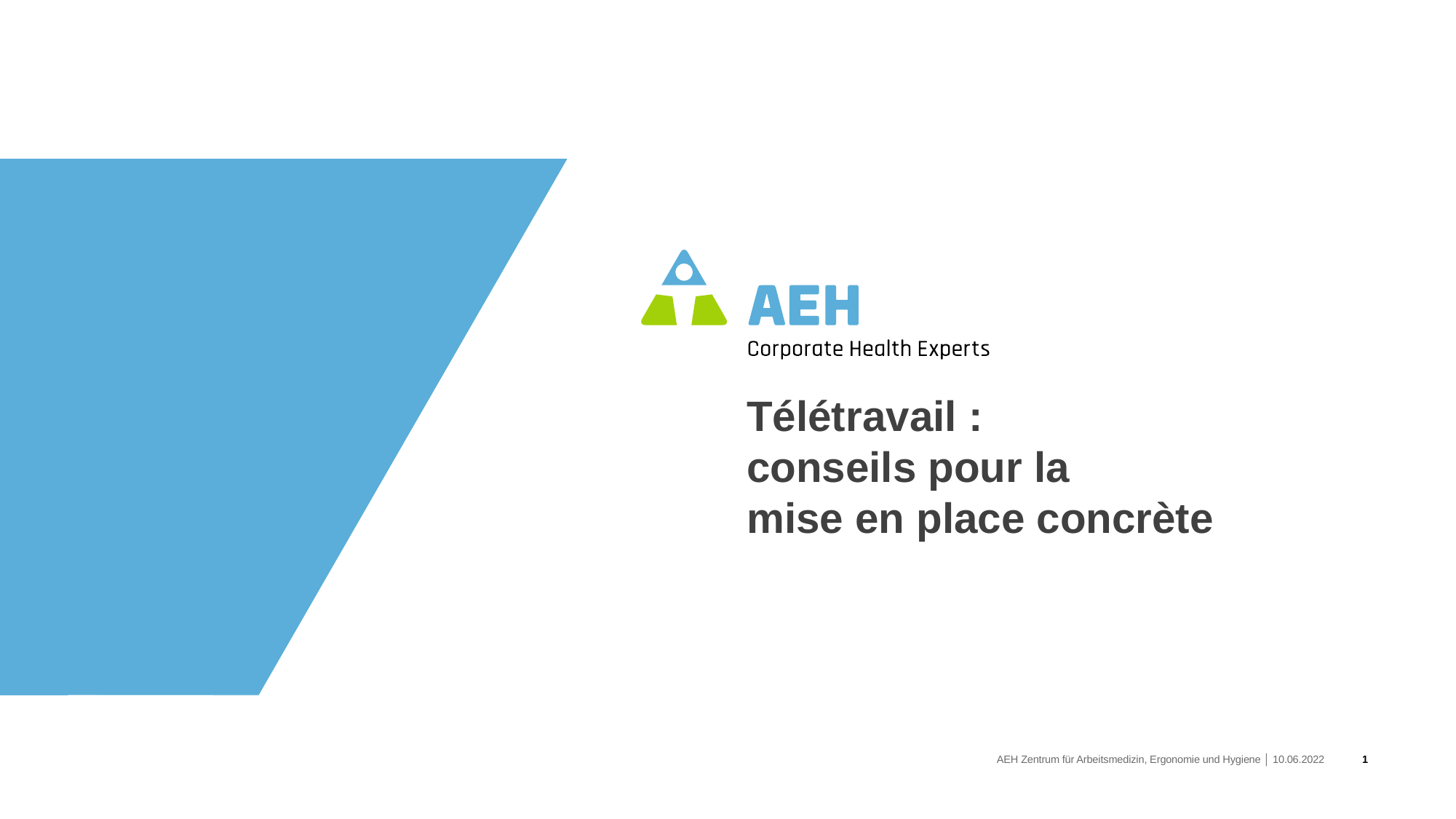

Télétravail :
conseils pour la
mise en place concrète